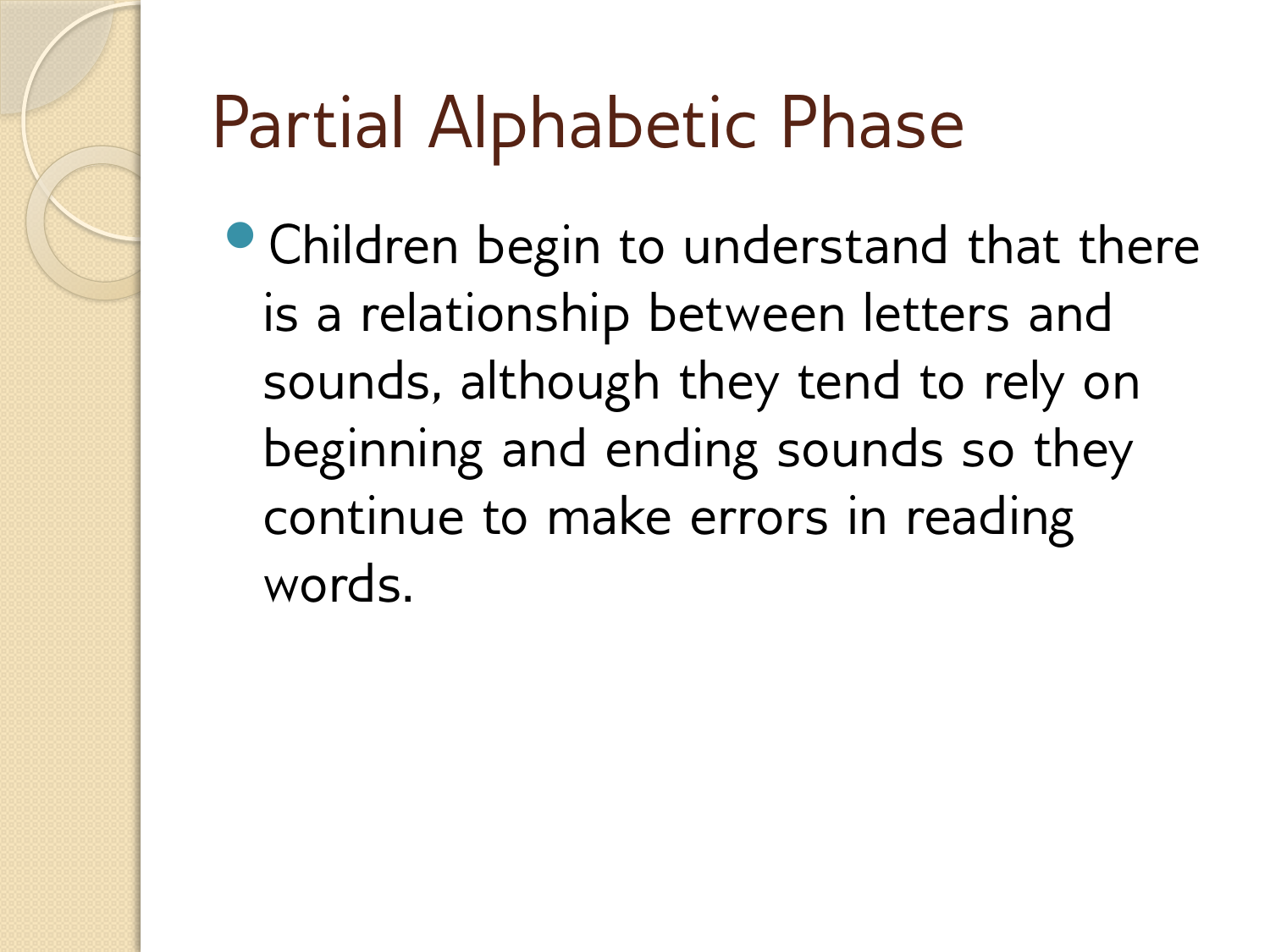

# Partial Alphabetic Phase
Children begin to understand that there is a relationship between letters and sounds, although they tend to rely on beginning and ending sounds so they continue to make errors in reading words.